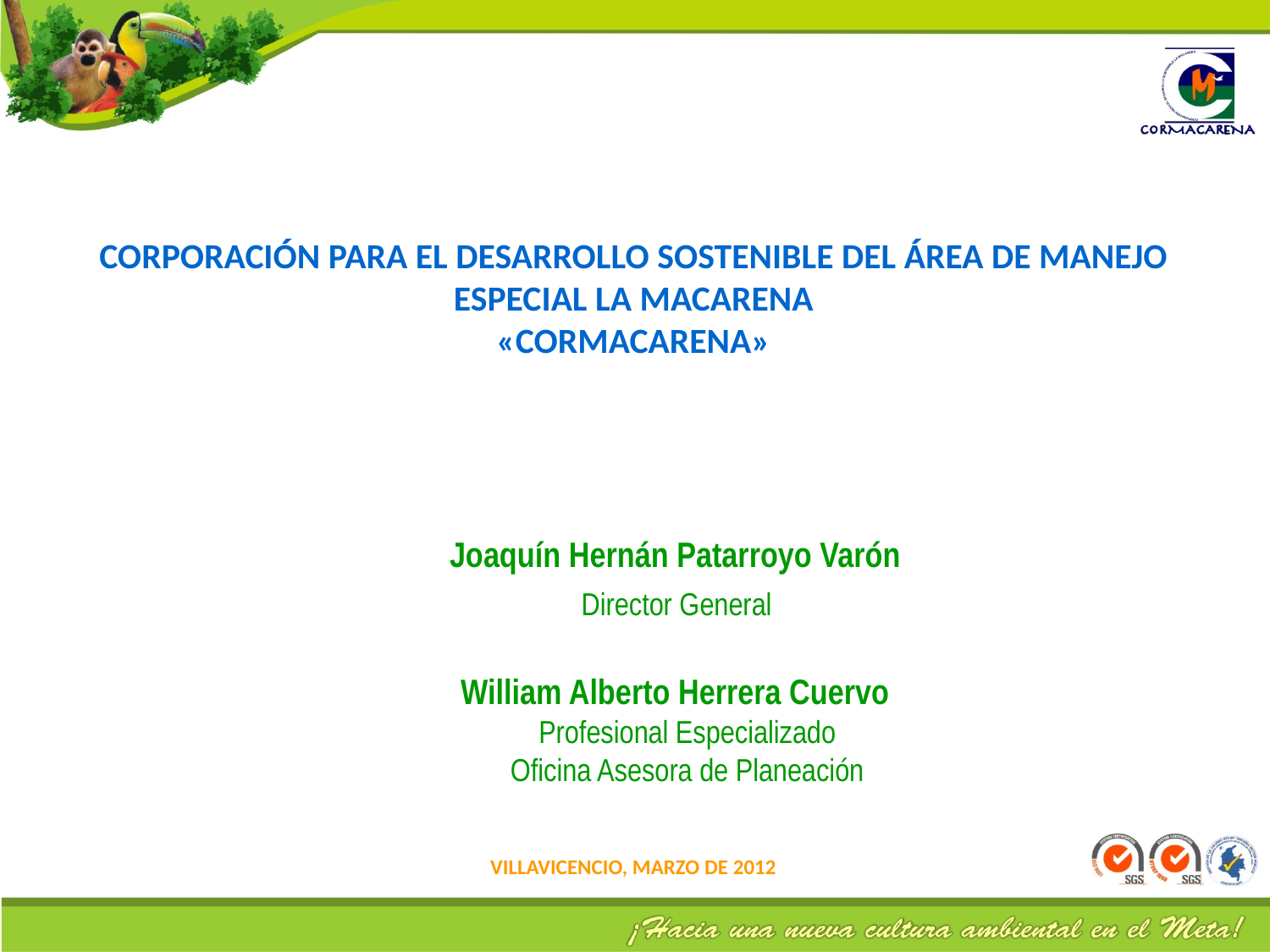

CORPORACIÓN PARA EL DESARROLLO SOSTENIBLE DEL ÁREA DE MANEJO ESPECIAL LA MACARENA
«CORMACARENA»
Joaquín Hernán Patarroyo Varón
Director General
William Alberto Herrera Cuervo
Profesional Especializado
Oficina Asesora de Planeación
VILLAVICENCIO, MARZO DE 2012